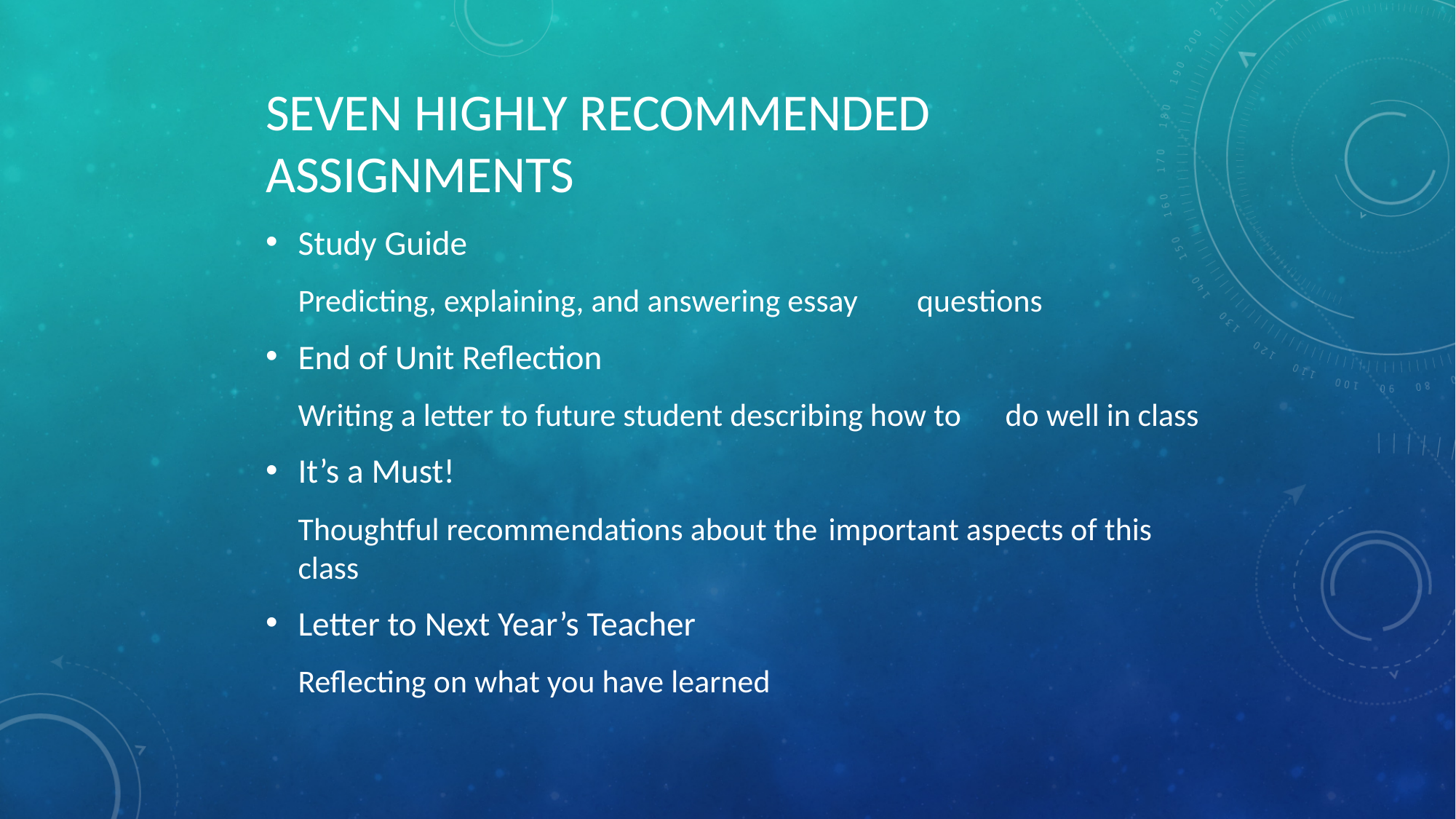

# Seven Highly Recommended Assignments
Study Guide
		Predicting, explaining, and answering essay 	questions
End of Unit Reflection
		Writing a letter to future student describing how to 	do well in class
It’s a Must!
		Thoughtful recommendations about the 	important aspects of this class
Letter to Next Year’s Teacher
		Reflecting on what you have learned